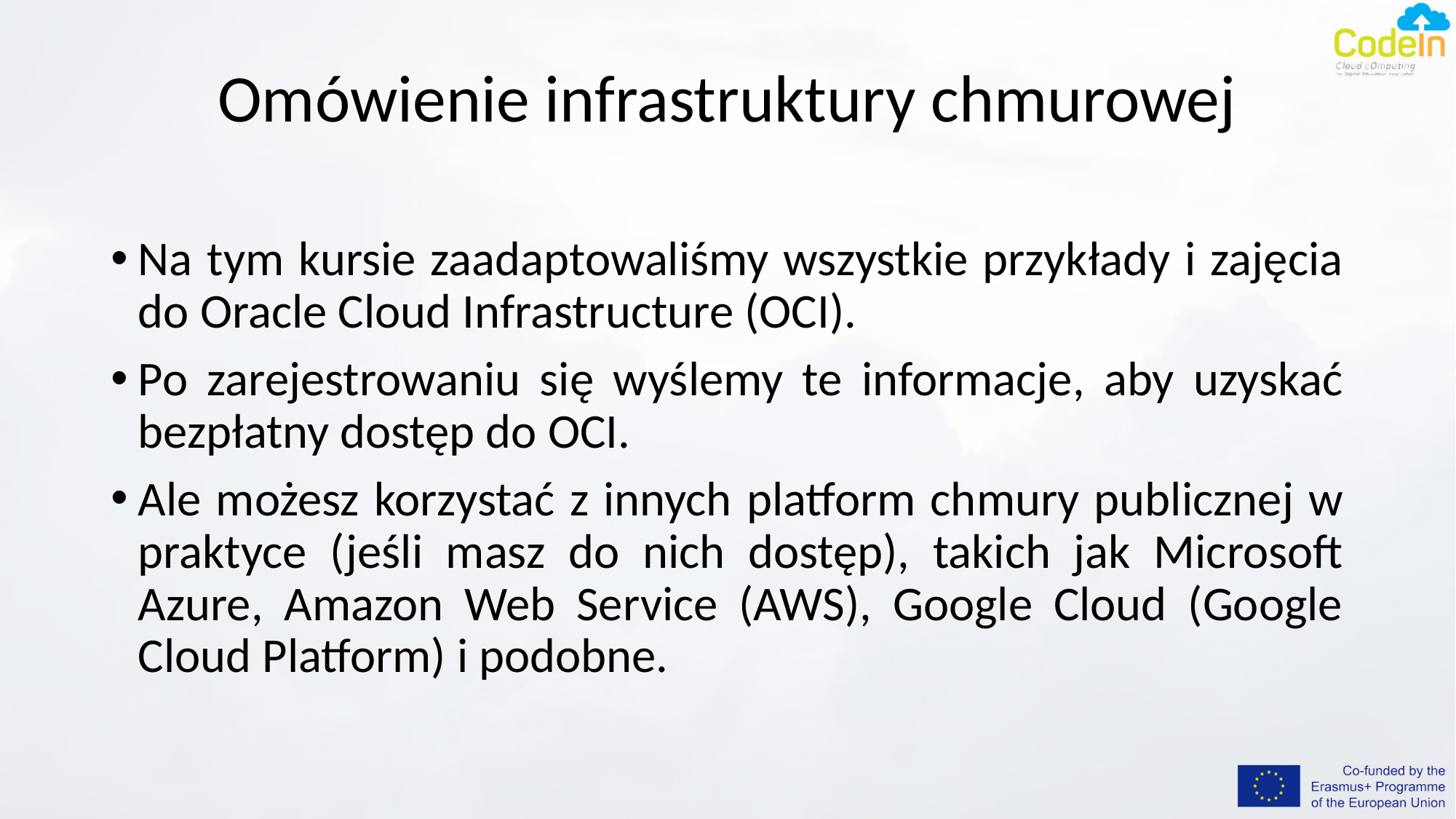

# Omówienie infrastruktury chmurowej

Na tym kursie zaadaptowaliśmy wszystkie przykłady i zajęcia do Oracle Cloud Infrastructure (OCI).
Po zarejestrowaniu się wyślemy te informacje, aby uzyskać bezpłatny dostęp do OCI.
Ale możesz korzystać z innych platform chmury publicznej w praktyce (jeśli masz do nich dostęp), takich jak Microsoft Azure, Amazon Web Service (AWS), Google Cloud (Google Cloud Platform) i podobne.